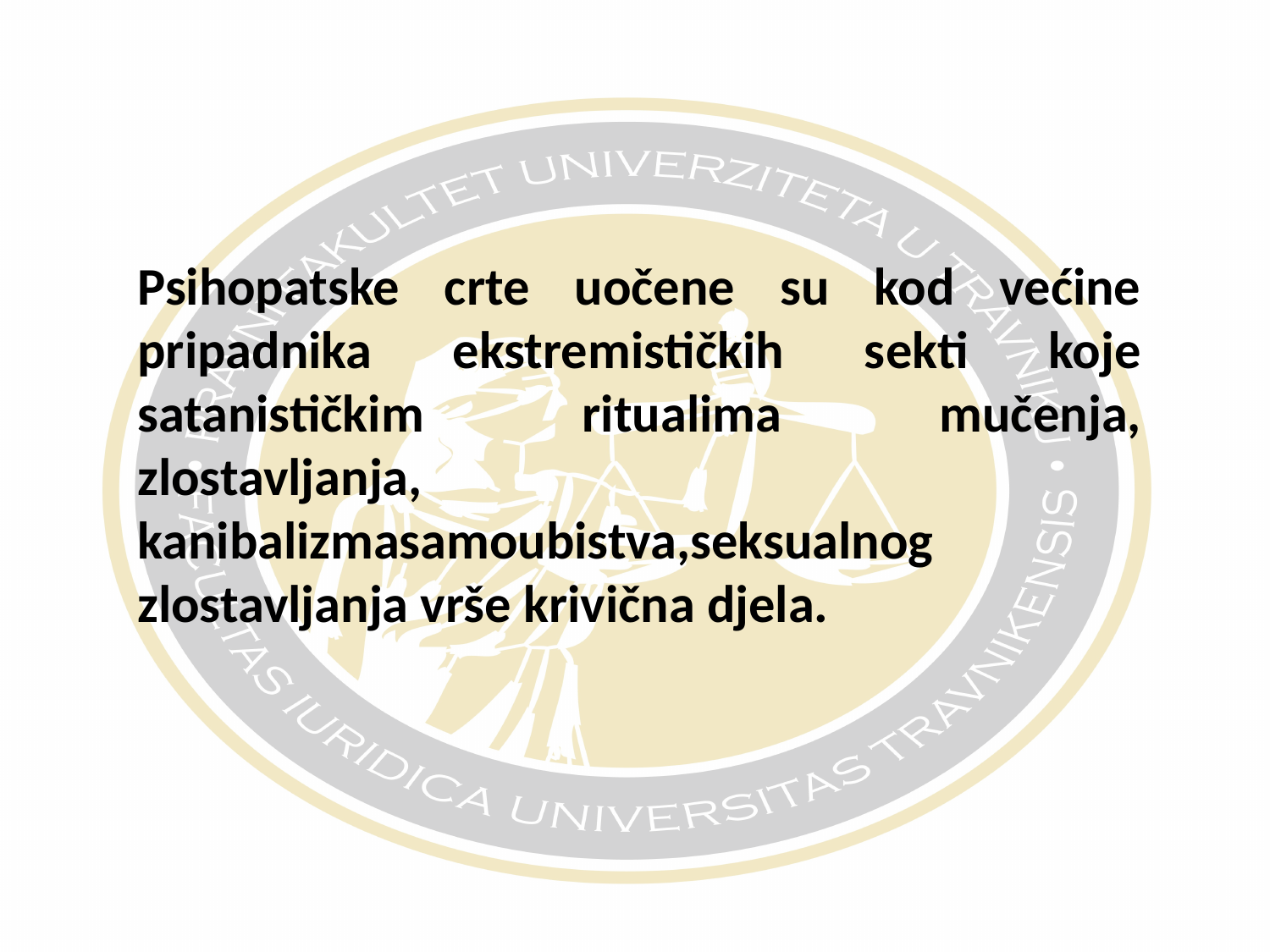

#
Psihopatske crte uočene su kod većine pripadnika ekstremističkih sekti koje satanističkim ritualima mučenja, zlostavljanja, kanibalizmasamoubistva,seksualnog zlostavljanja vrše krivična djela.